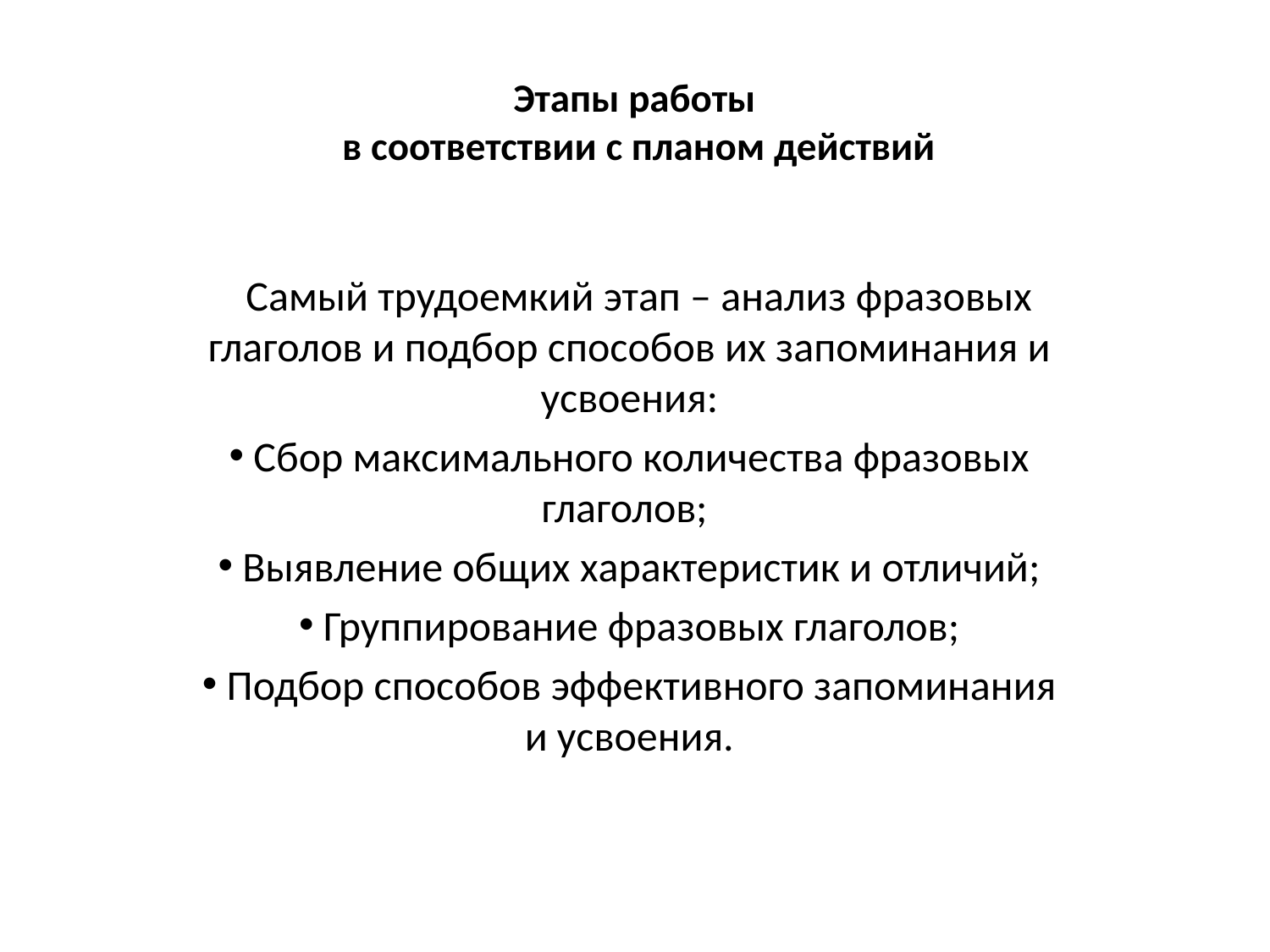

# Этапы работы в соответствии с планом действий
  Самый трудоемкий этап – анализ фразовых глаголов и подбор способов их запоминания и усвоения:
 Сбор максимального количества фразовых глаголов;
 Выявление общих характеристик и отличий;
 Группирование фразовых глаголов;
 Подбор способов эффективного запоминания и усвоения.